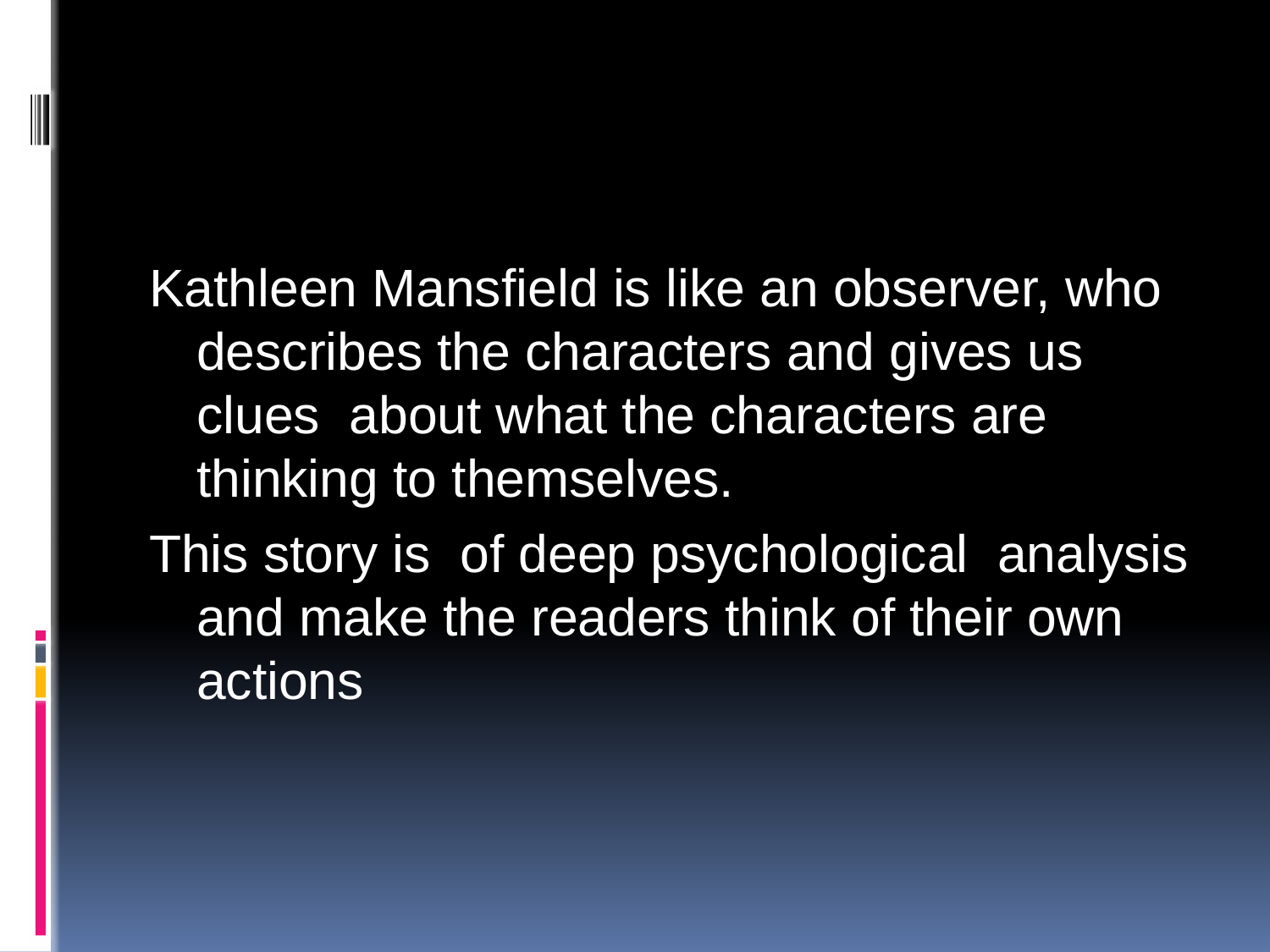

#
Kathleen Mansfield is like an observer, who describes the characters and gives us clues  about what the characters are thinking to themselves.
This story is  of deep psychological  analysis and make the readers think of their own actions